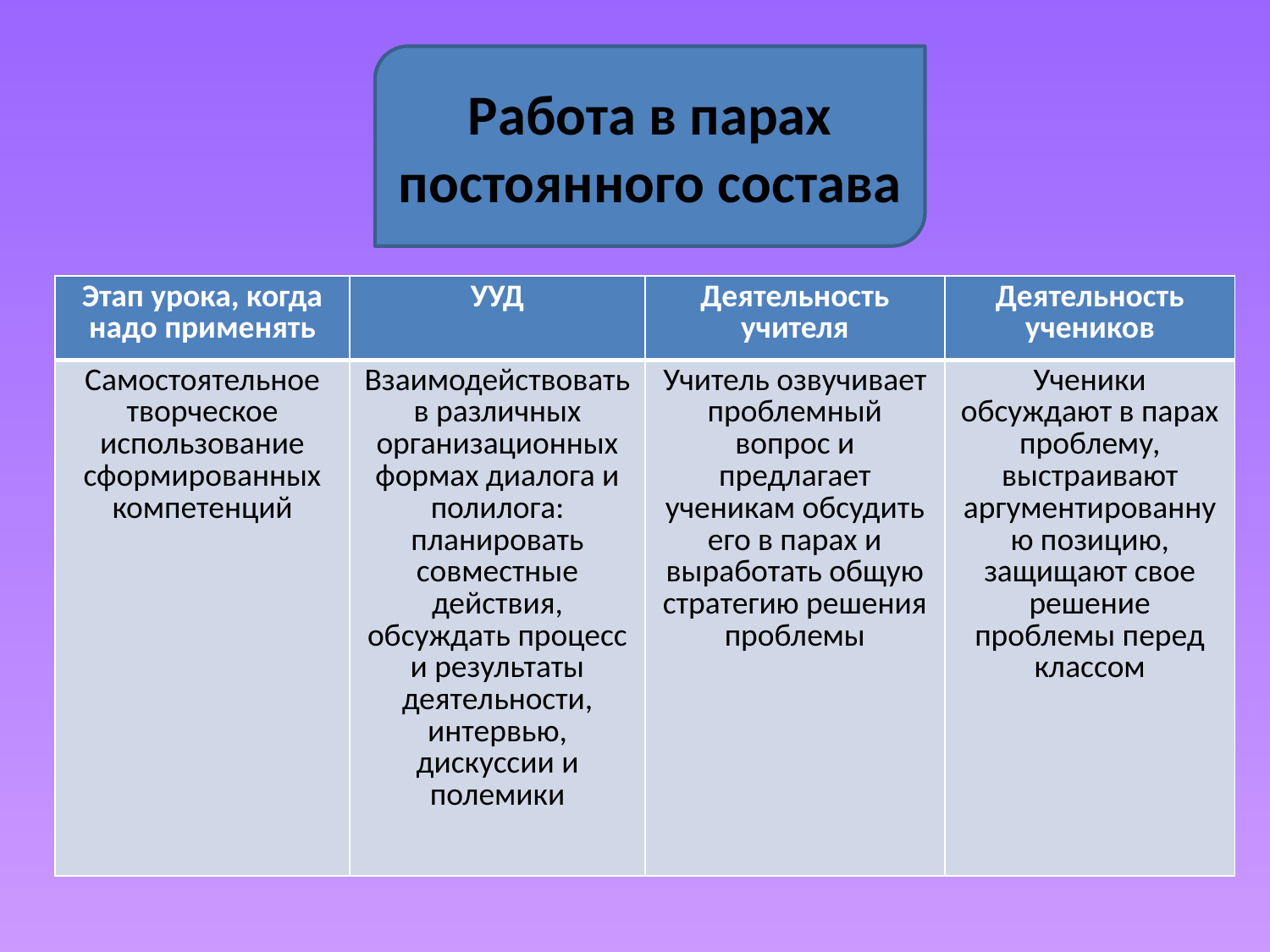

Работа в парах постоянного состава
| Этап урока, когда надо применять | УУД | Деятельность учителя | Деятельность учеников |
| --- | --- | --- | --- |
| Самостоятельное творческое использование сформированных компетенций | Взаимодействовать в различных организационных формах диалога и полилога: планировать совместные действия, обсуждать процесс и результаты деятельности, интервью, дискуссии и полемики | Учитель озвучивает проблемный вопрос и предлагает ученикам обсудить его в парах и выработать общую стратегию решения проблемы | Ученики обсуждают в парах проблему, выстраивают аргументированную позицию, защищают свое решение проблемы перед классом |